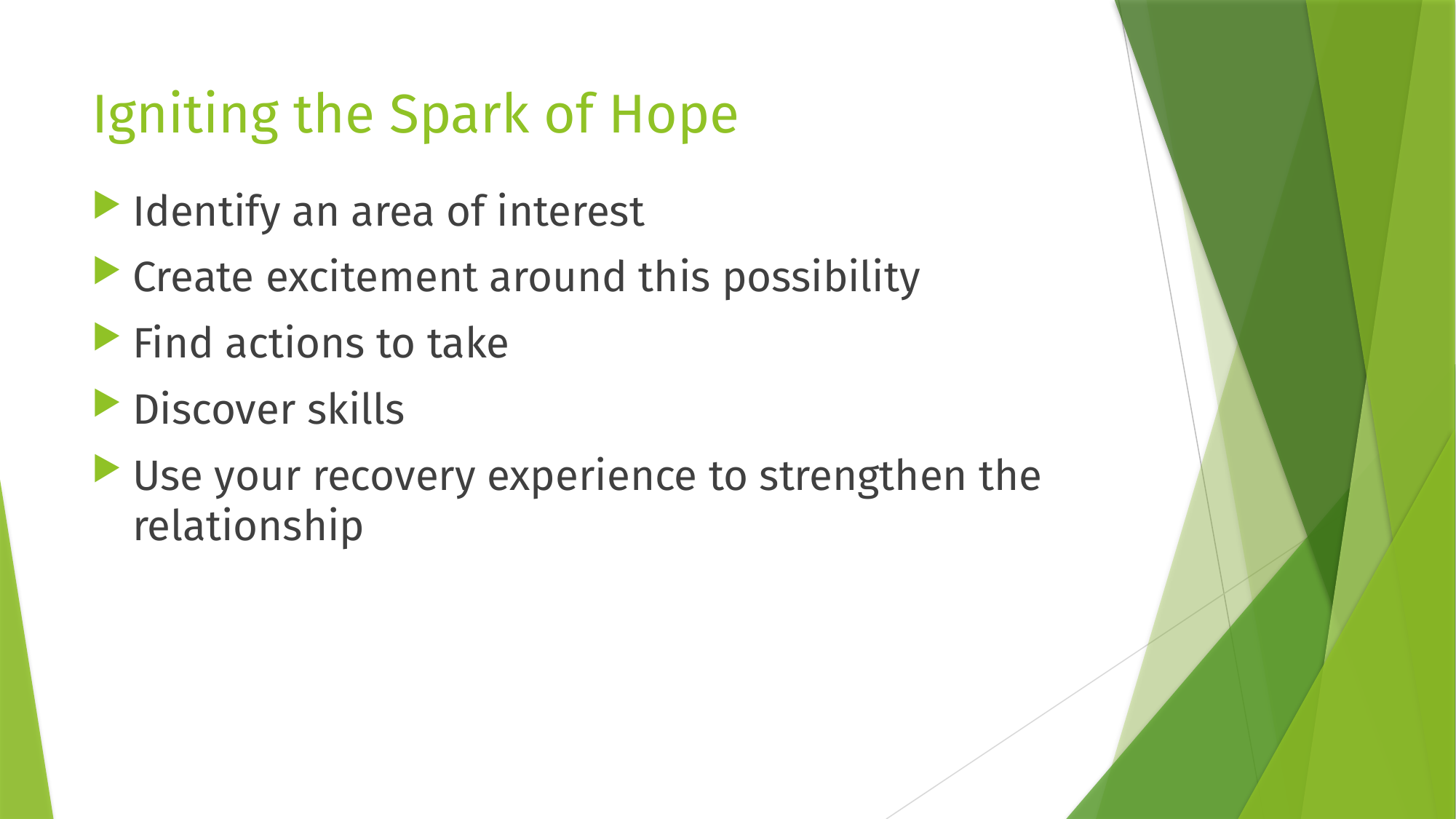

# Igniting the Spark of Hope
Identify an area of interest
Create excitement around this possibility
Find actions to take
Discover skills
Use your recovery experience to strengthen the relationship